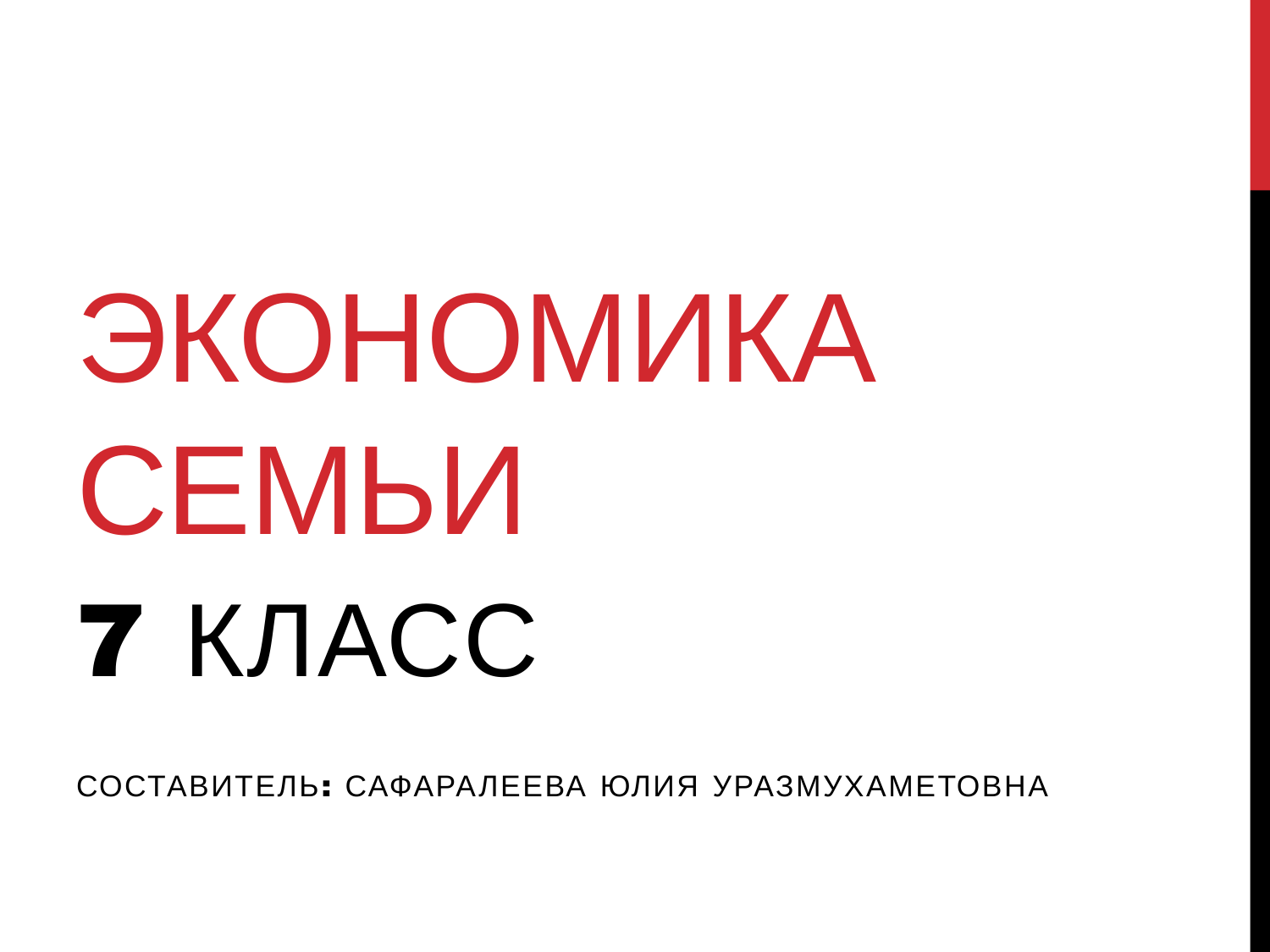

# Экономика семьи
7 класс

Составитель: Сафаралеева Юлия Уразмухаметовна